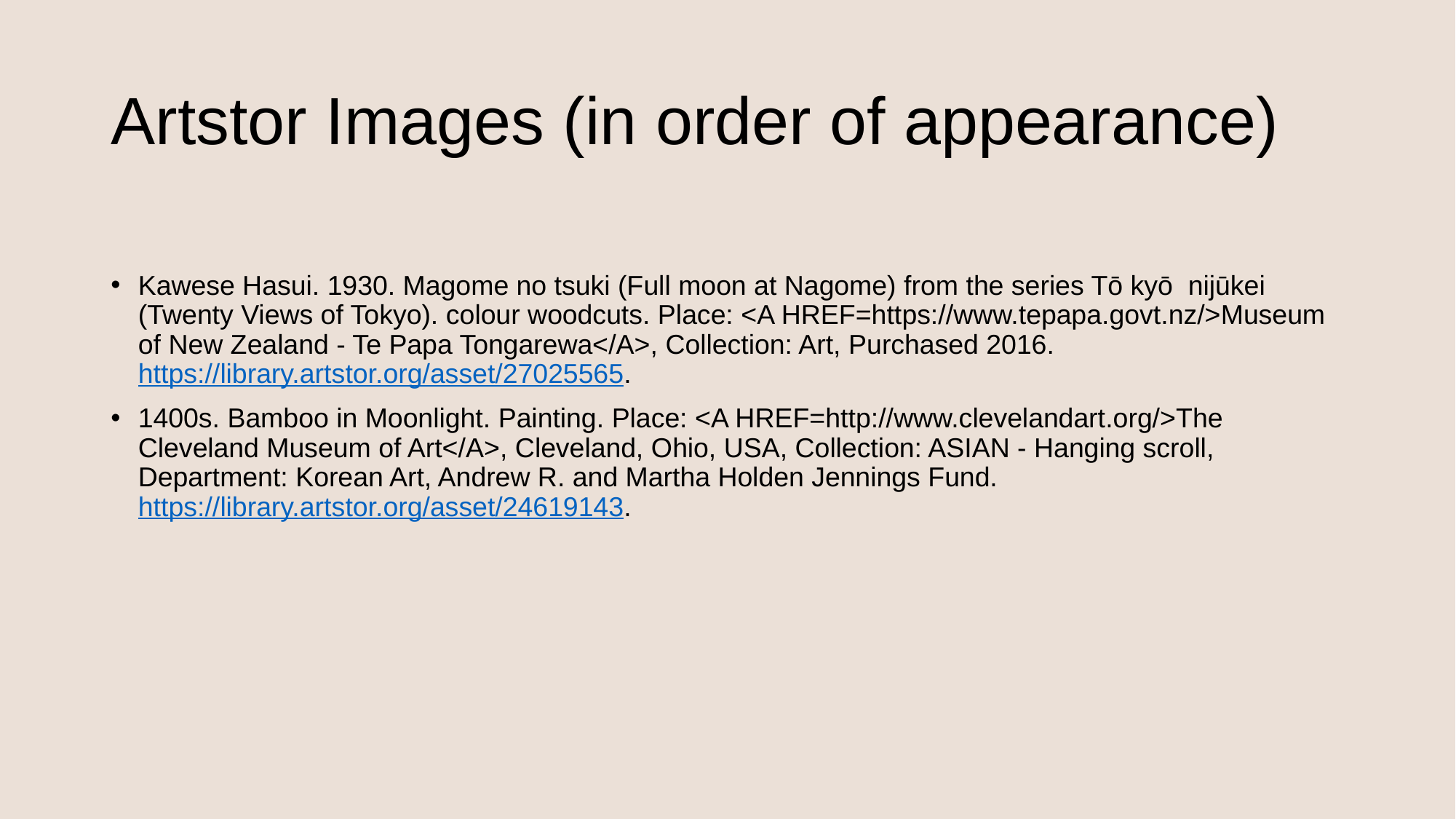

# Artstor Images (in order of appearance)

Kawese Hasui. 1930. Magome no tsuki (Full moon at Nagome) from the series Tō kyō  nijūkei (Twenty Views of Tokyo). colour woodcuts. Place: <A HREF=https://www.tepapa.govt.nz/>Museum of New Zealand - Te Papa Tongarewa</A>, Collection: Art, Purchased 2016. https://library.artstor.org/asset/27025565.
1400s. Bamboo in Moonlight. Painting. Place: <A HREF=http://www.clevelandart.org/>The Cleveland Museum of Art</A>, Cleveland, Ohio, USA, Collection: ASIAN - Hanging scroll, Department: Korean Art, Andrew R. and Martha Holden Jennings Fund. https://library.artstor.org/asset/24619143.